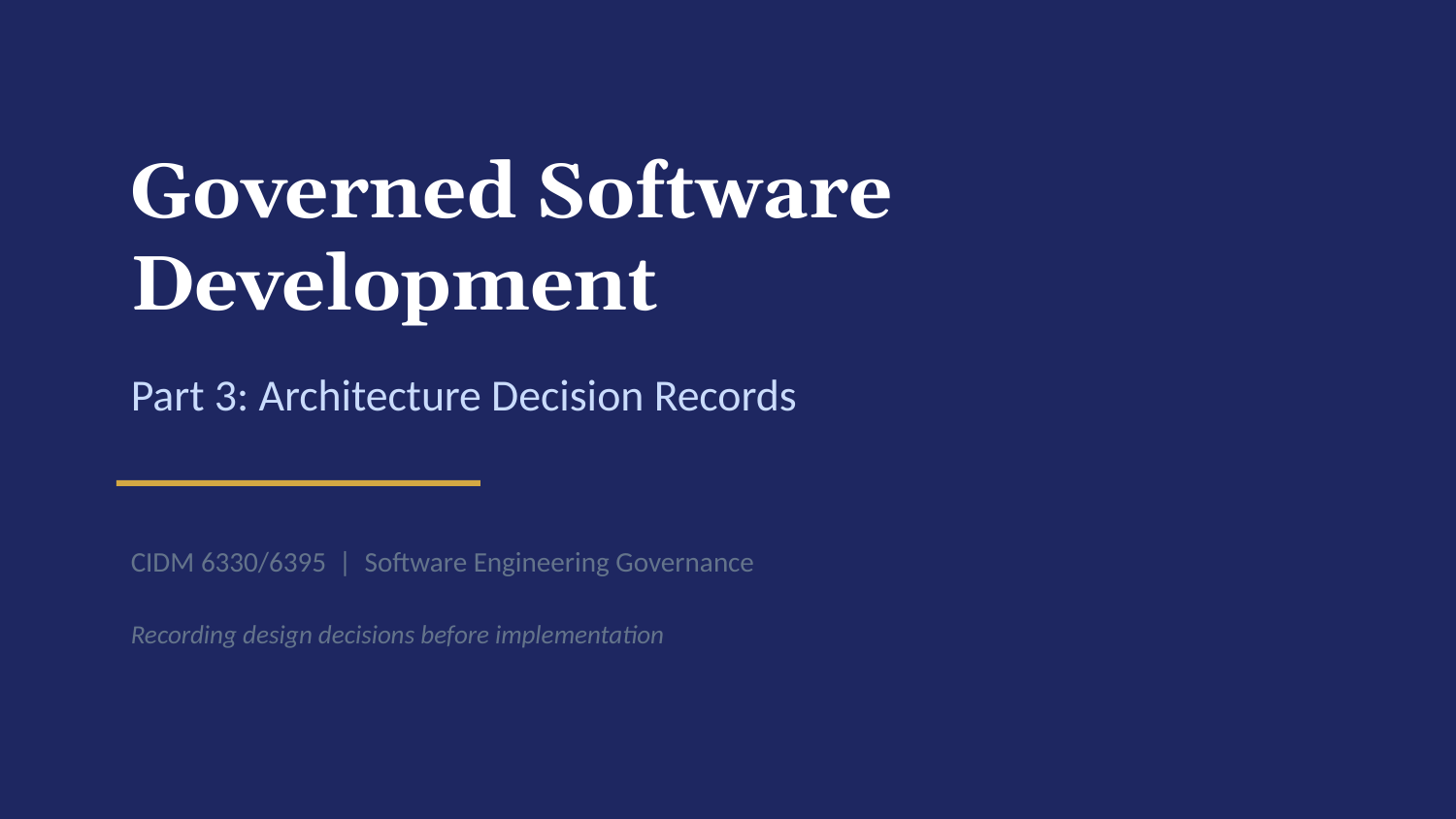

Governed Software Development
Part 3: Architecture Decision Records

CIDM 6330/6395  |  Software Engineering Governance
Recording design decisions before implementation